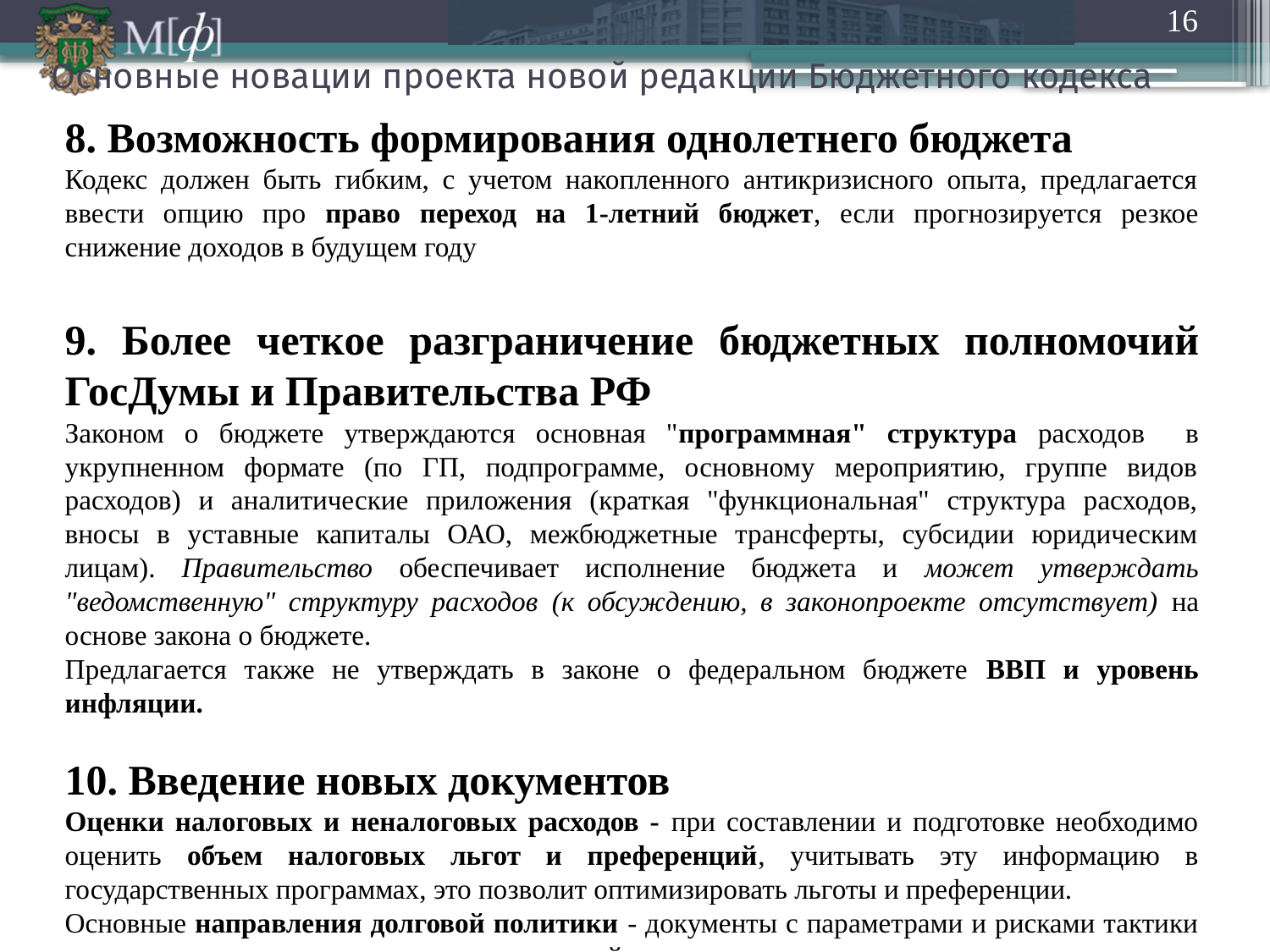

16
# Основные новации проекта новой редакции Бюджетного кодекса
8. Возможность формирования однолетнего бюджета
Кодекс должен быть гибким, с учетом накопленного антикризисного опыта, предлагается ввести опцию про право переход на 1-летний бюджет, если прогнозируется резкое снижение доходов в будущем году

9. Более четкое разграничение бюджетных полномочий ГосДумы и Правительства РФ
Законом о бюджете утверждаются основная "программная" структура расходов  в укрупненном формате (по ГП, подпрограмме, основному мероприятию, группе видов расходов) и аналитические приложения (краткая "функциональная" структура расходов, вносы в уставные капиталы ОАО, межбюджетные трансферты, субсидии юридическим лицам). Правительство обеспечивает исполнение бюджета и может утверждать "ведомственную" структуру расходов (к обсуждению, в законопроекте отсутствует) на основе закона о бюджете.
Предлагается также не утверждать в законе о федеральном бюджете ВВП и уровень инфляции.

10. Введение новых документов
Оценки налоговых и неналоговых расходов - при составлении и подготовке необходимо оценить объем налоговых льгот и преференций, учитывать эту информацию в государственных программах, это позволит оптимизировать льготы и преференции.
Основные направления долговой политики - документы с параметрами и рисками тактики и стратегии управления долгом, очень важный для мониторинга и внешних инвесторов